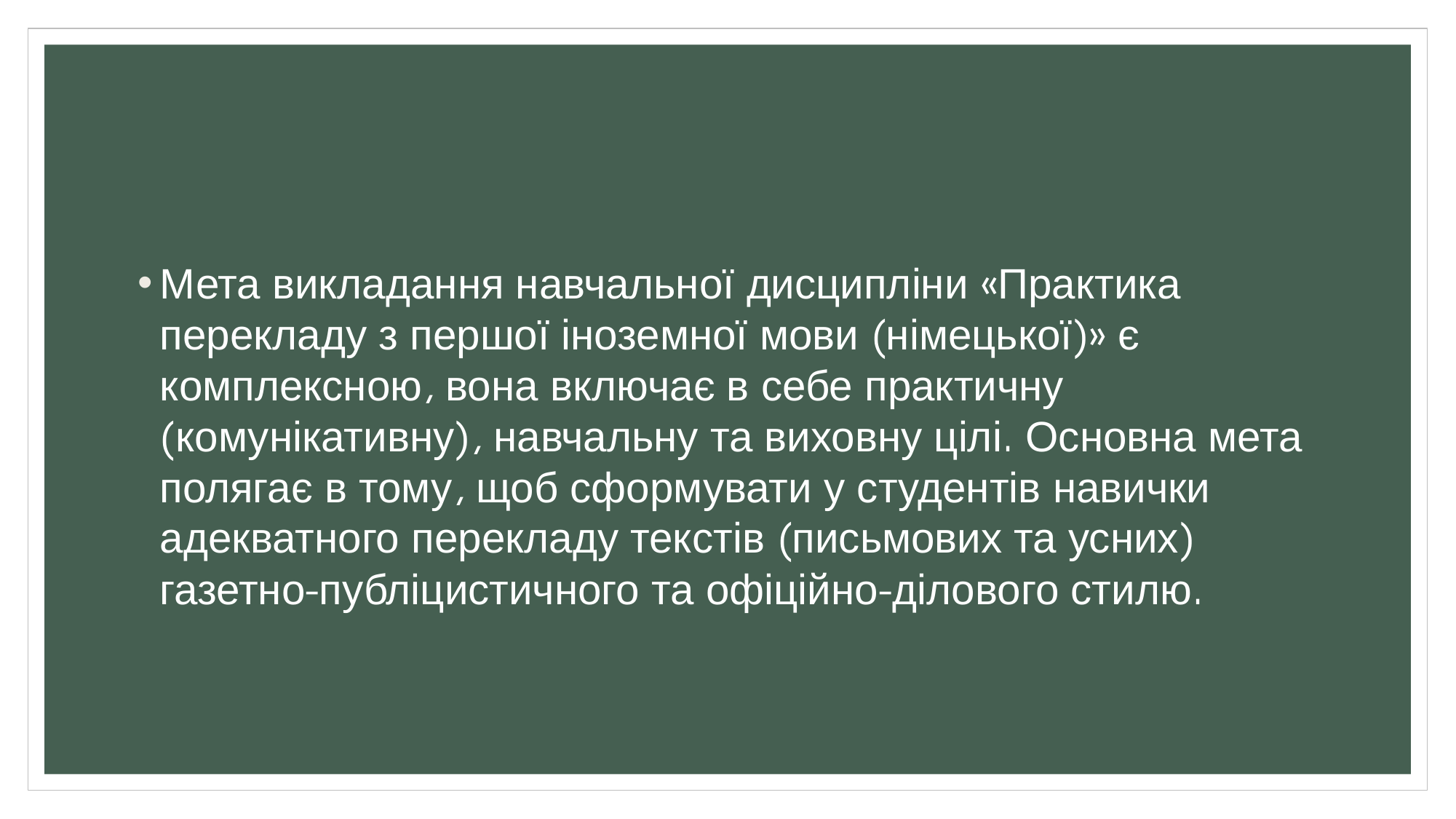

Мета викладання навчальної дисципліни «Практика перекладу з першої іноземної мови (німецької)» є комплексною, вона включає в себе практичну (комунікативну), навчальну та виховну цілі. Основна мета полягає в тому, щоб сформувати у студентів навички адекватного перекладу текстів (письмових та усних) газетно-публіцистичного та офіційно-ділового стилю.